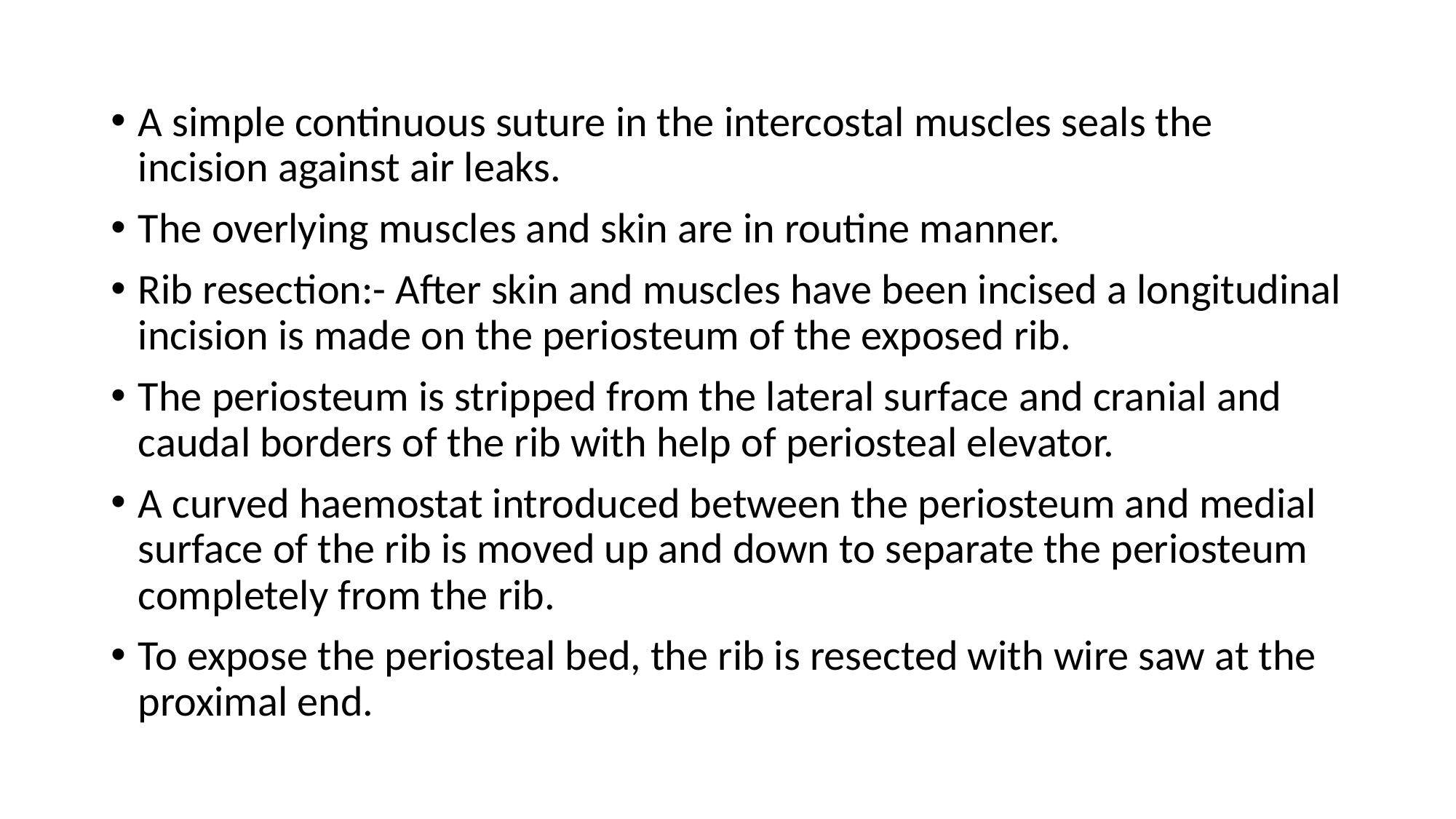

A simple continuous suture in the intercostal muscles seals the incision against air leaks.
The overlying muscles and skin are in routine manner.
Rib resection:- After skin and muscles have been incised a longitudinal incision is made on the periosteum of the exposed rib.
The periosteum is stripped from the lateral surface and cranial and caudal borders of the rib with help of periosteal elevator.
A curved haemostat introduced between the periosteum and medial surface of the rib is moved up and down to separate the periosteum completely from the rib.
To expose the periosteal bed, the rib is resected with wire saw at the proximal end.